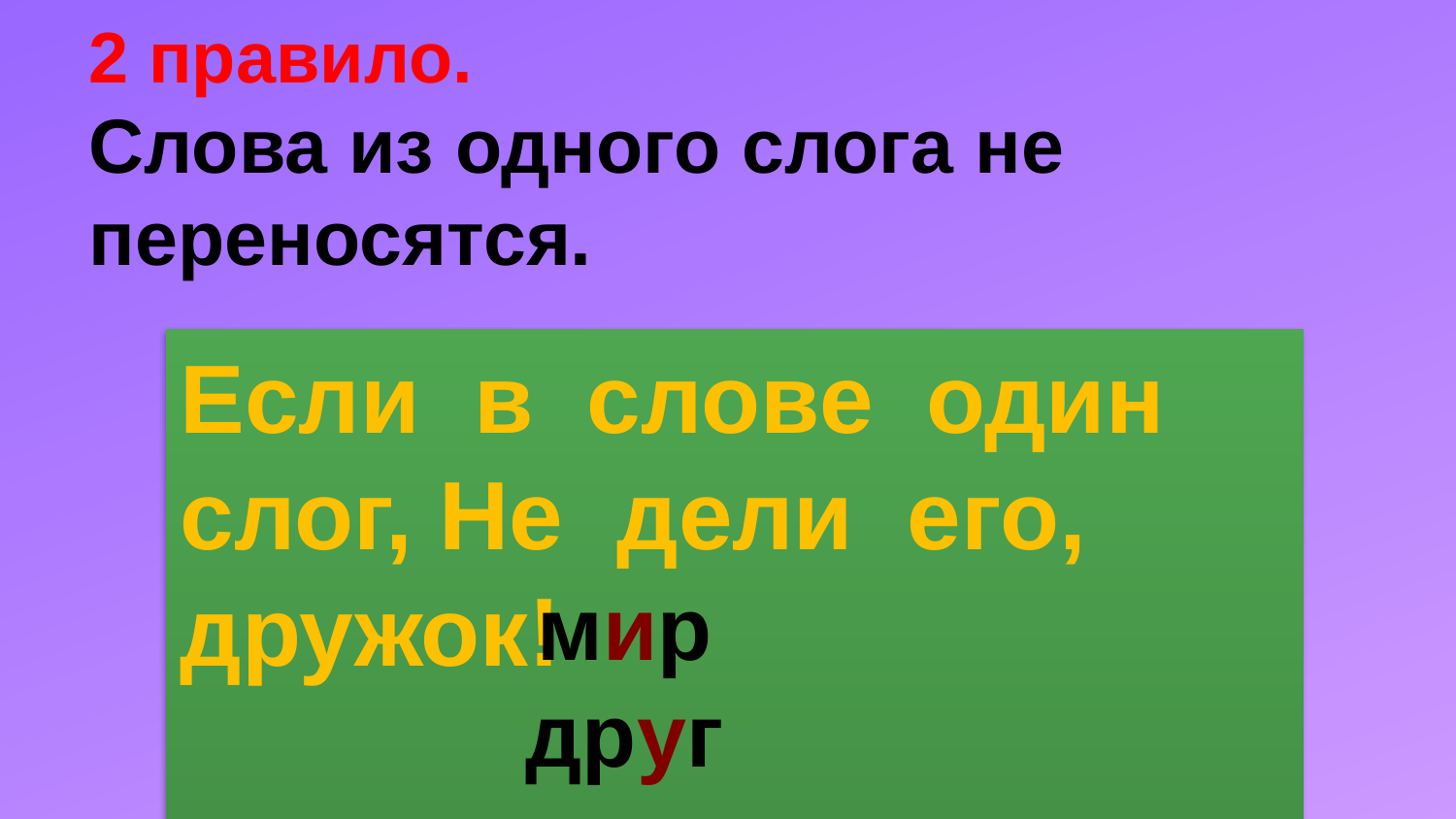

# 2 правило. Слова из одного слога не переносятся.
Если  в  слове  один  слог, Не  дели  его,  дружок!

мир
друг